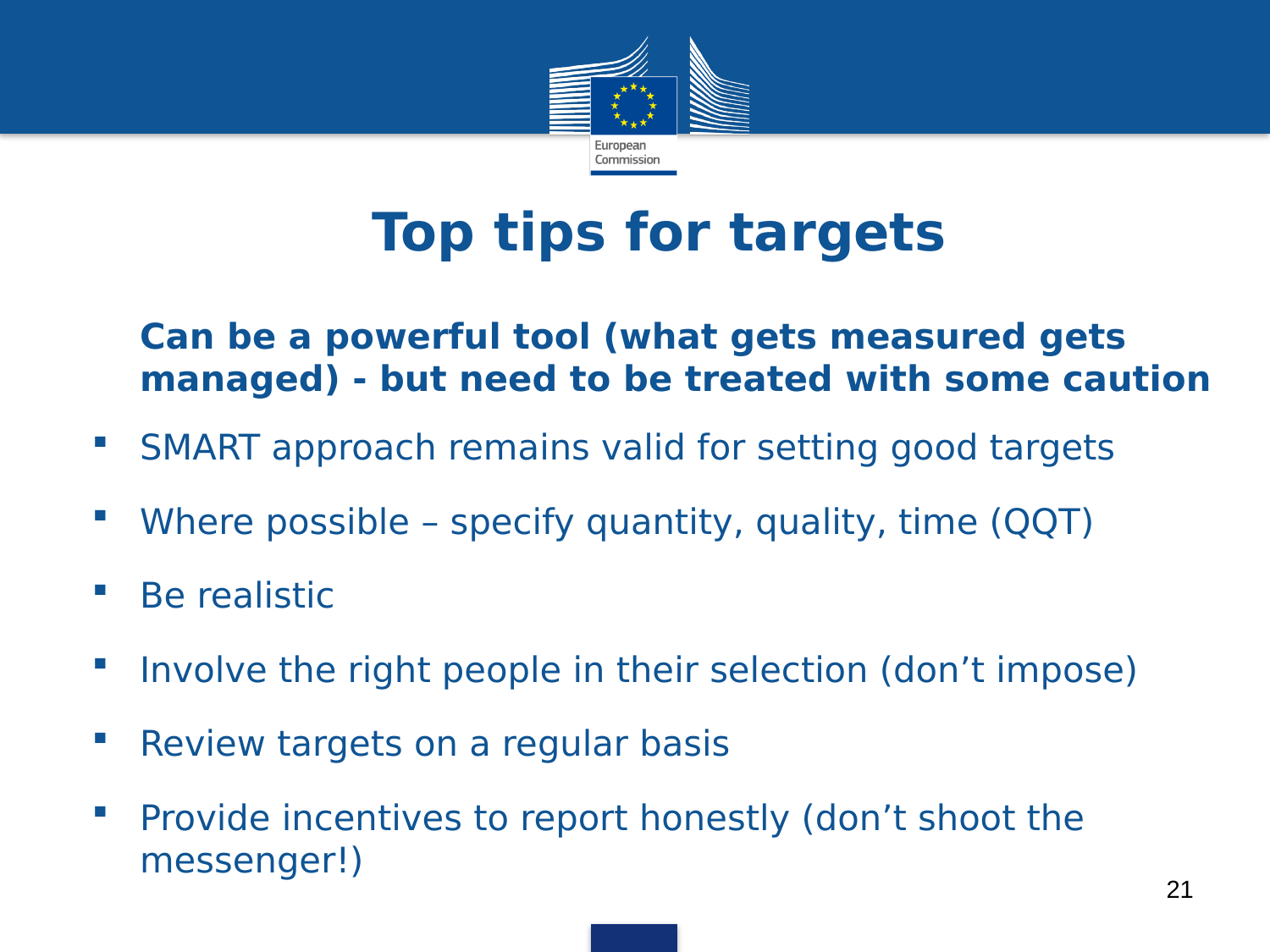

# Top tips for targets
	Can be a powerful tool (what gets measured gets managed) - but need to be treated with some caution
SMART approach remains valid for setting good targets
Where possible – specify quantity, quality, time (QQT)
Be realistic
Involve the right people in their selection (don’t impose)
Review targets on a regular basis
Provide incentives to report honestly (don’t shoot the messenger!)

21